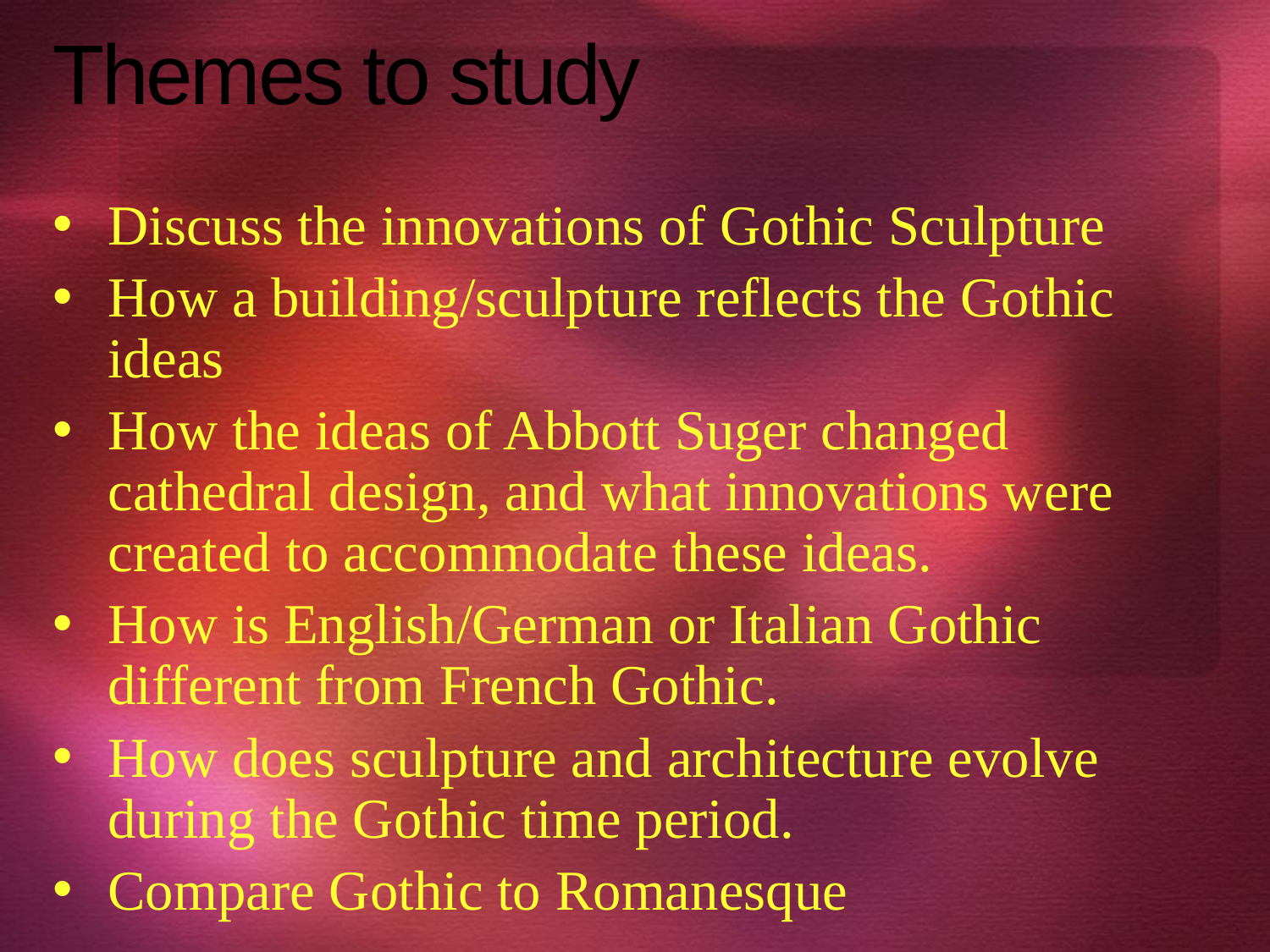

# Themes to study
Discuss the innovations of Gothic Sculpture
How a building/sculpture reflects the Gothic ideas
How the ideas of Abbott Suger changed cathedral design, and what innovations were created to accommodate these ideas.
How is English/German or Italian Gothic different from French Gothic.
How does sculpture and architecture evolve during the Gothic time period.
Compare Gothic to Romanesque